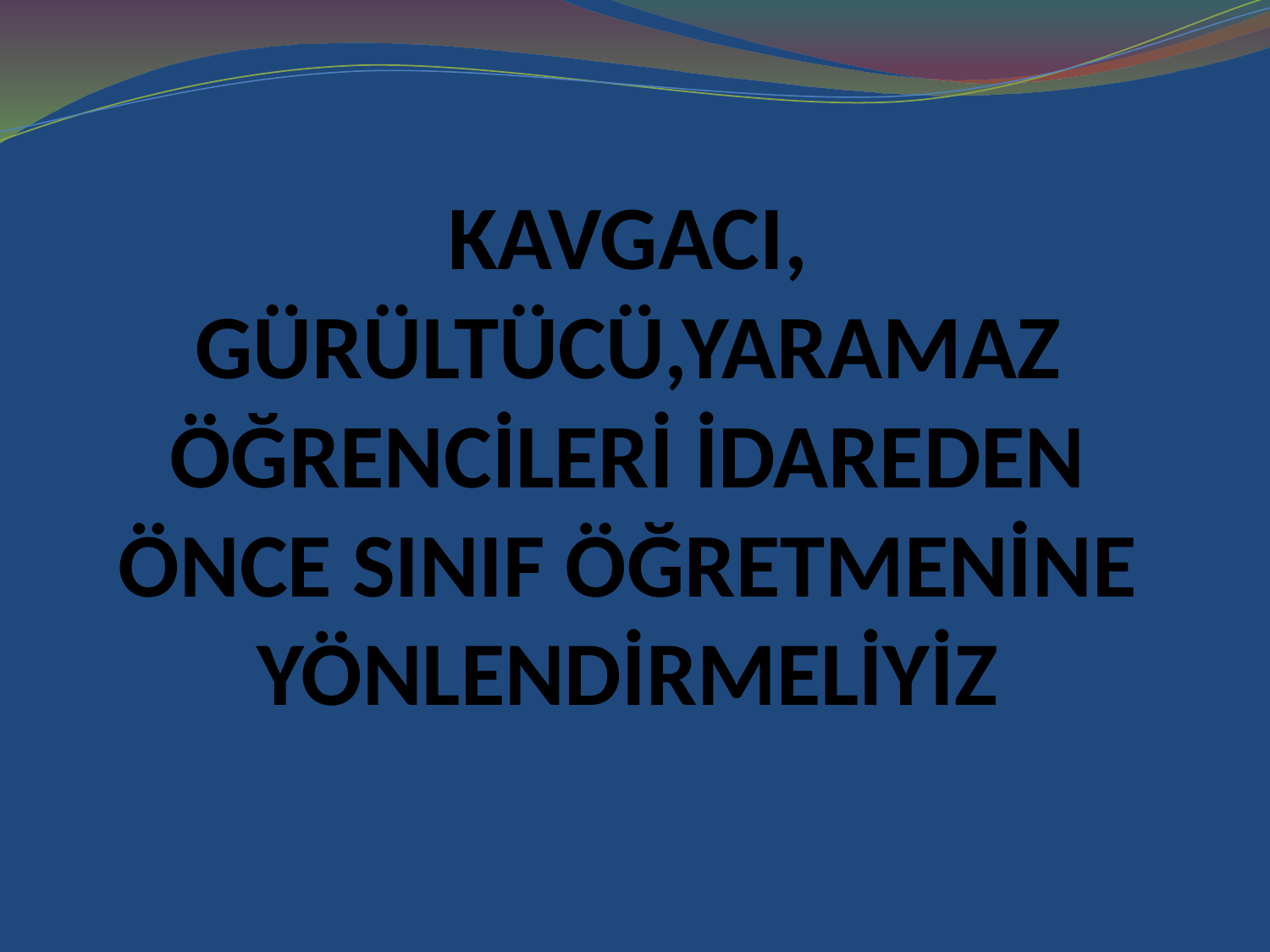

# KAVGACI, GÜRÜLTÜCÜ,YARAMAZ ÖĞRENCİLERİ İDAREDEN ÖNCE SINIF ÖĞRETMENİNE YÖNLENDİRMELİYİZ